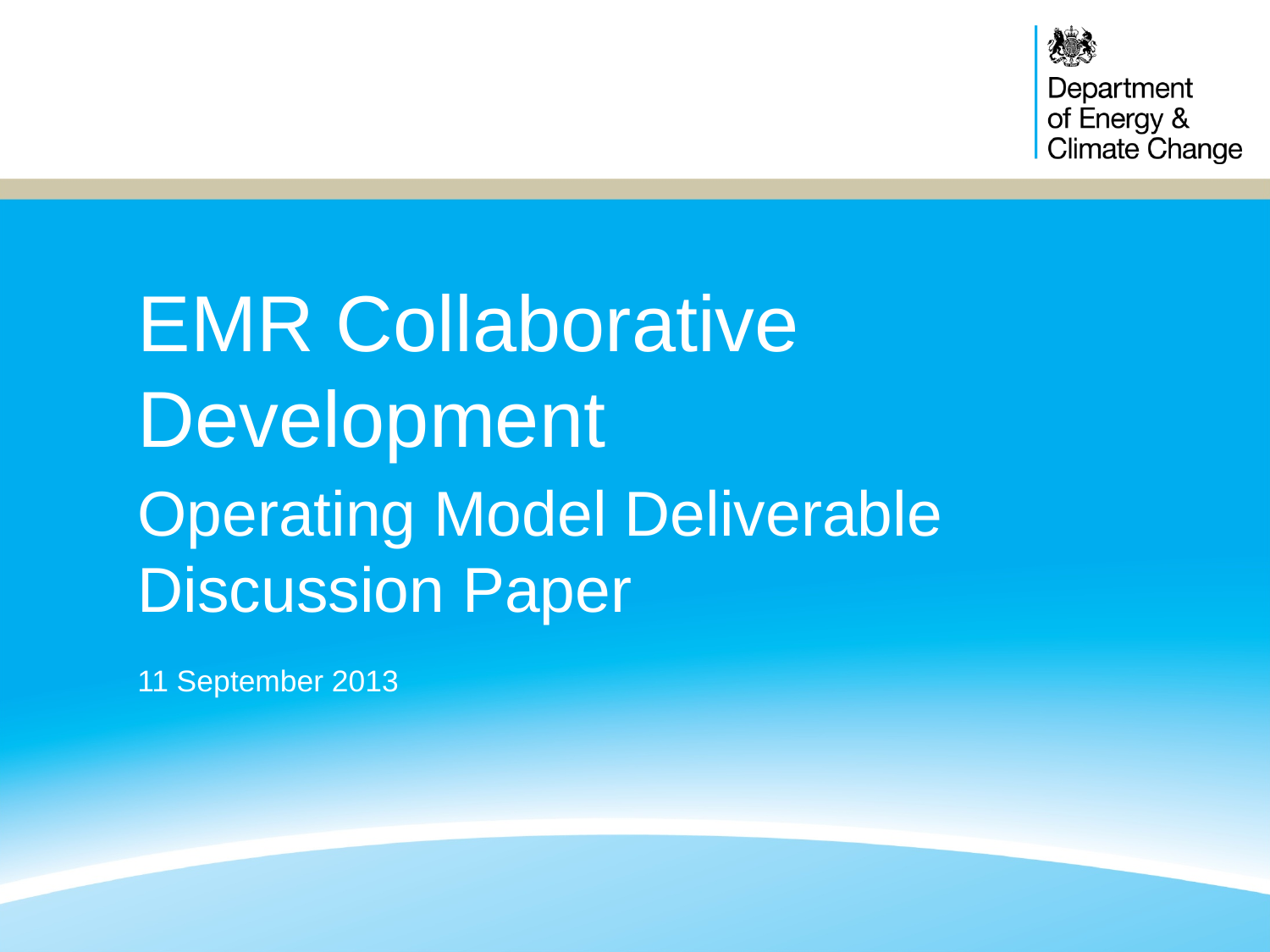

# EMR Collaborative Development
Operating Model Deliverable Discussion Paper
11 September 2013